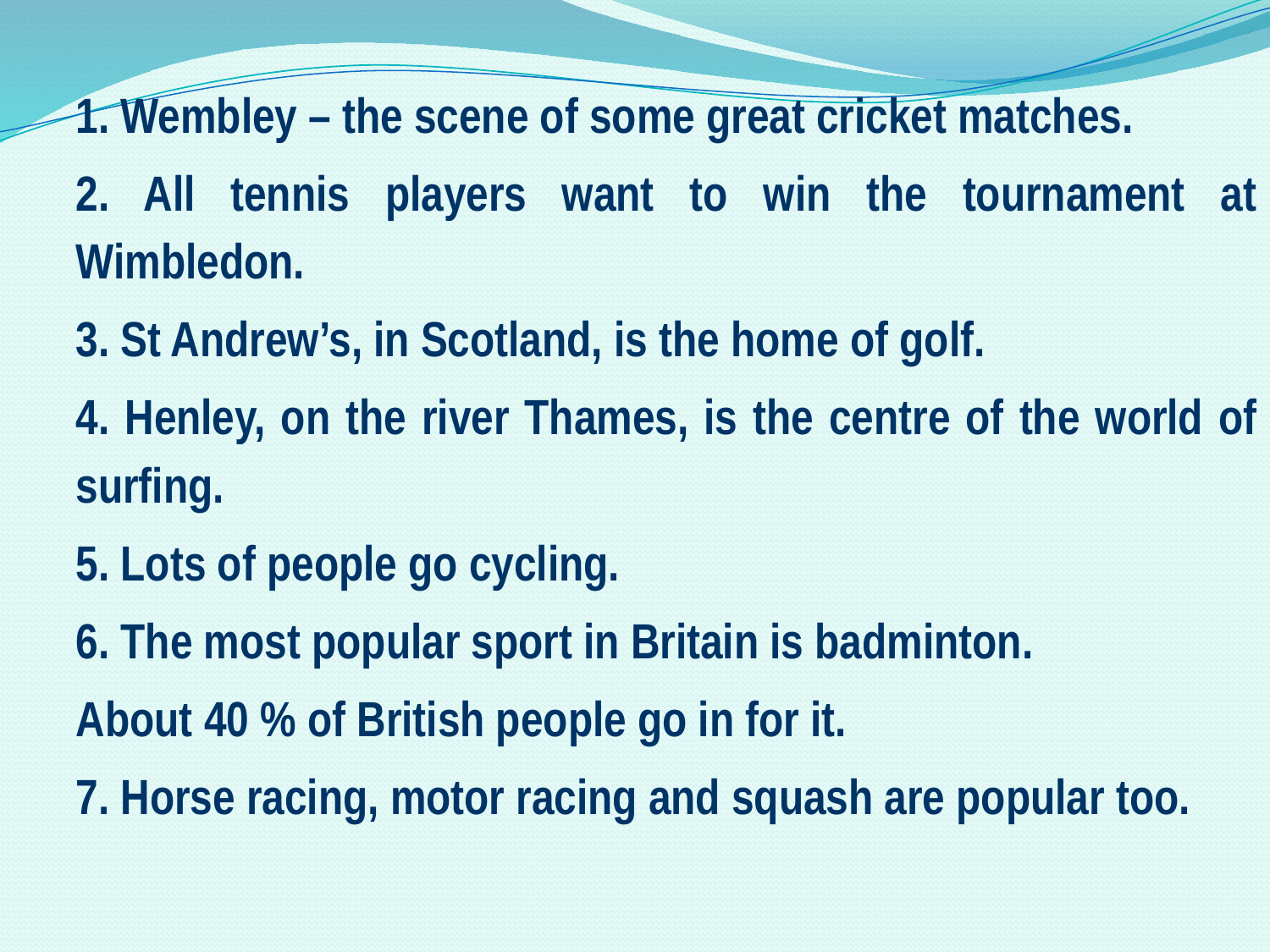

1. Wembley – the scene of some great cricket matches.
2. All tennis players want to win the tournament at Wimbledon.
3. St Andrew’s, in Scotland, is the home of golf.
4. Henley, on the river Thames, is the centre of the world of surfing.
5. Lots of people go cycling.
6. The most popular sport in Britain is badminton.
About 40 % of British people go in for it.
7. Horse racing, motor racing and squash are popular too.